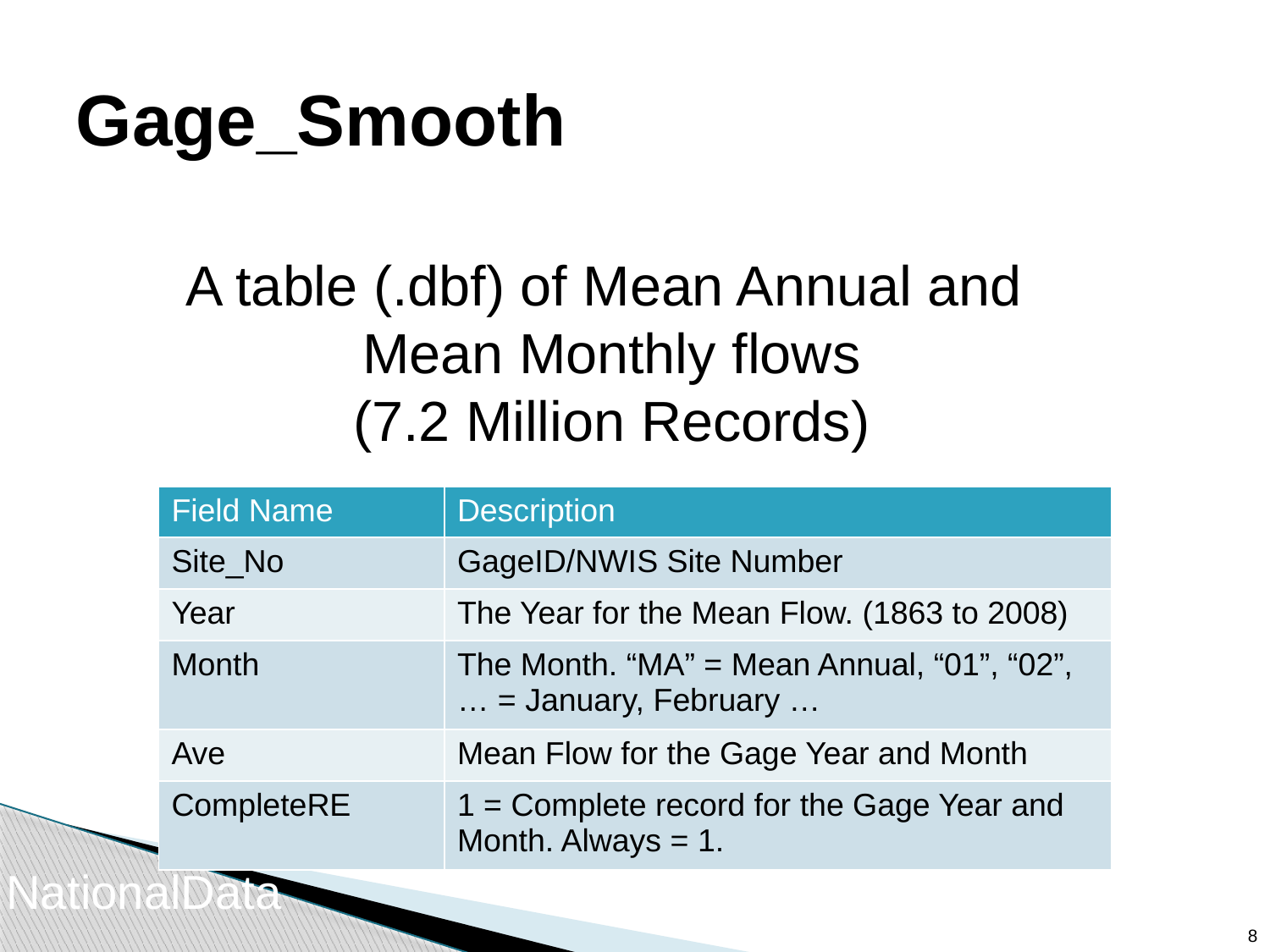

# Gage_Smooth
A table (.dbf) of Mean Annual and
Mean Monthly flows
(7.2 Million Records)
| Field Name | Description |
| --- | --- |
| Site\_No | GageID/NWIS Site Number |
| Year | The Year for the Mean Flow. (1863 to 2008) |
| Month | The Month. “MA” = Mean Annual, “01”, “02”, … = January, February … |
| Ave | Mean Flow for the Gage Year and Month |
| CompleteRE | 1 = Complete record for the Gage Year and Month. Always = 1. |
NationalData
8
8